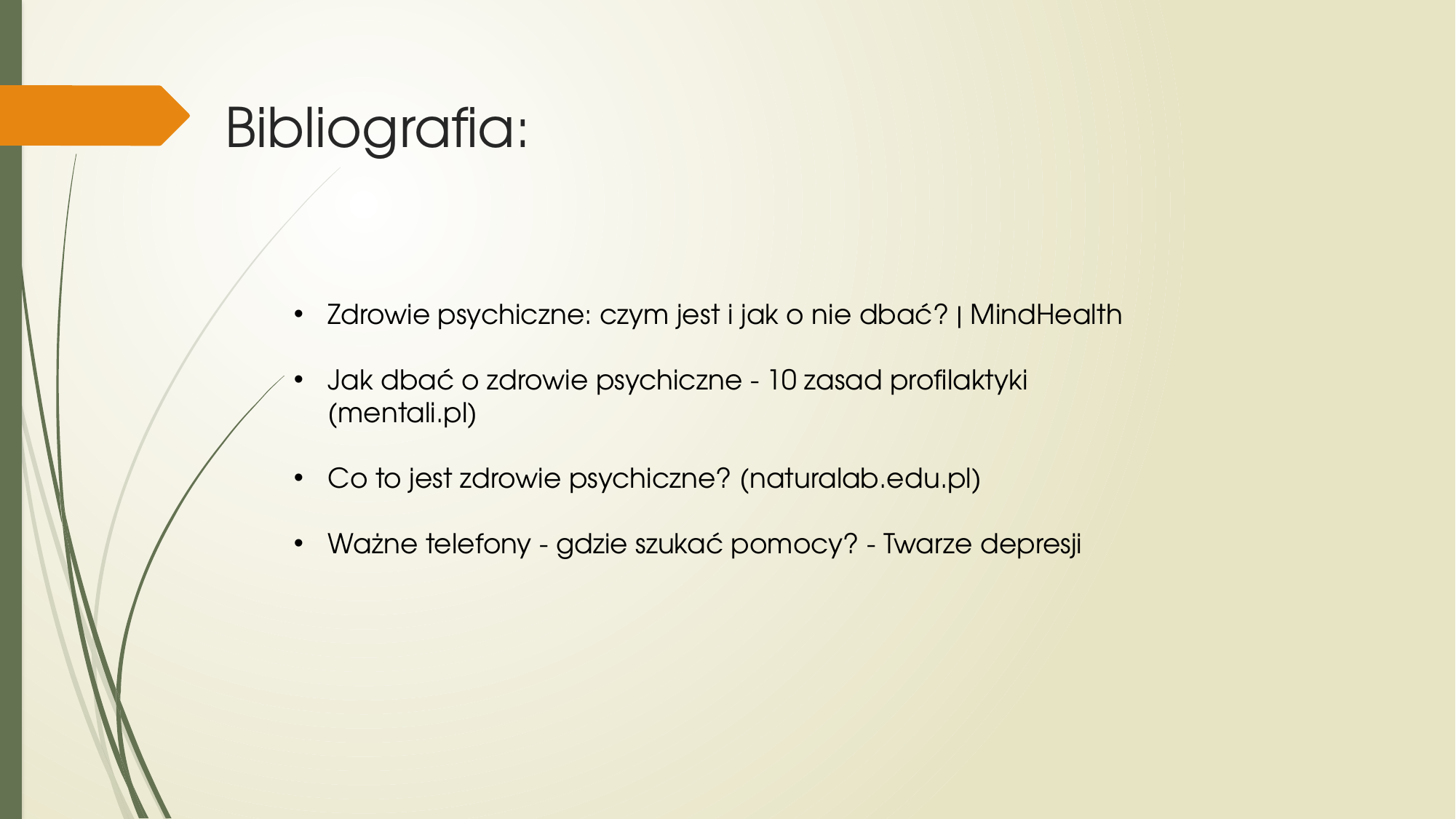

# Bibliografia:
Zdrowie psychiczne: czym jest i jak o nie dbać? | MindHealth

Jak dbać o zdrowie psychiczne - 10 zasad profilaktyki (mentali.pl)

Co to jest zdrowie psychiczne? (naturalab.edu.pl)

Ważne telefony - gdzie szukać pomocy? - Twarze depresji